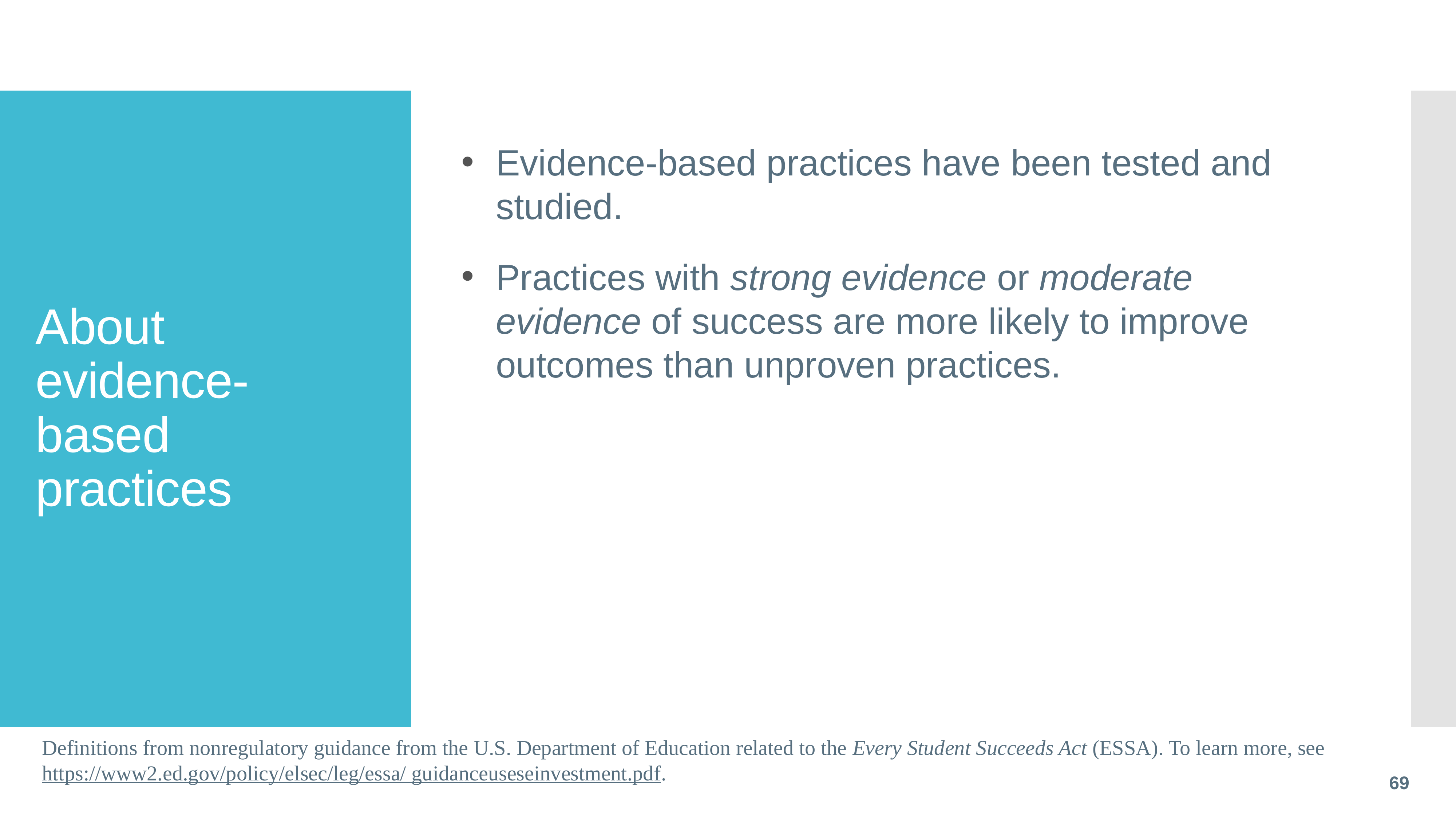

# About evidence-based practices
Evidence-based practices have been tested and studied.
Practices with strong evidence or moderate evidence of success are more likely to improve outcomes than unproven practices.
Definitions from nonregulatory guidance from the U.S. Department of Education related to the Every Student Succeeds Act (ESSA). To learn more, see https://www2.ed.gov/policy/elsec/leg/essa/ guidanceuseseinvestment.pdf.

69